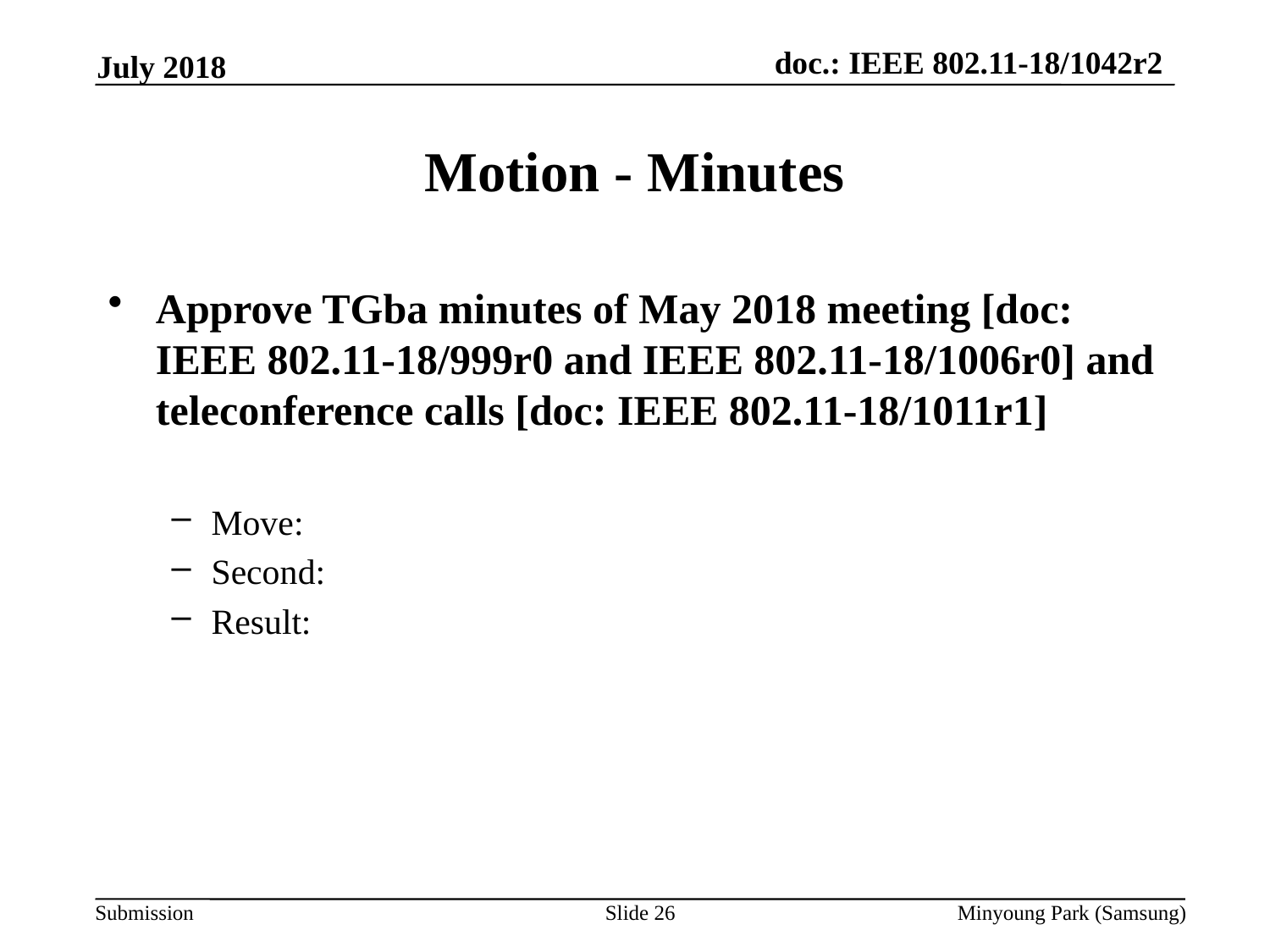

July 2018
# Motion - Minutes
Approve TGba minutes of May 2018 meeting [doc: IEEE 802.11-18/999r0 and IEEE 802.11-18/1006r0] and teleconference calls [doc: IEEE 802.11-18/1011r1]

Move:
Second:
Result:
Slide 26
Minyoung Park (Samsung)